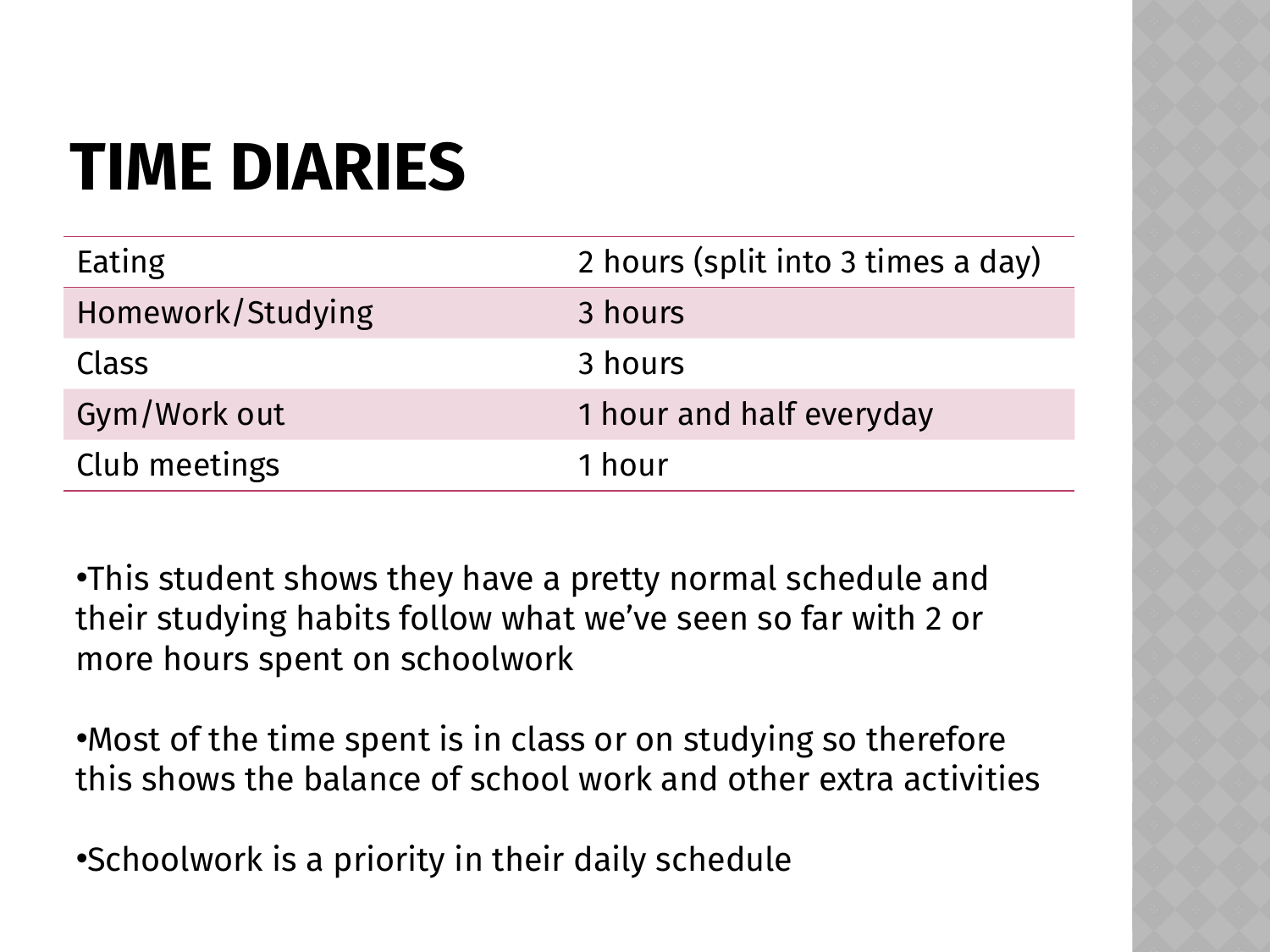

# Time Diaries
| Eating | 2 hours (split into 3 times a day) |
| --- | --- |
| Homework/Studying | 3 hours |
| Class | 3 hours |
| Gym/Work out | 1 hour and half everyday |
| Club meetings | 1 hour |
This student shows they have a pretty normal schedule and their studying habits follow what we’ve seen so far with 2 or more hours spent on schoolwork

Most of the time spent is in class or on studying so therefore this shows the balance of school work and other extra activities

Schoolwork is a priority in their daily schedule